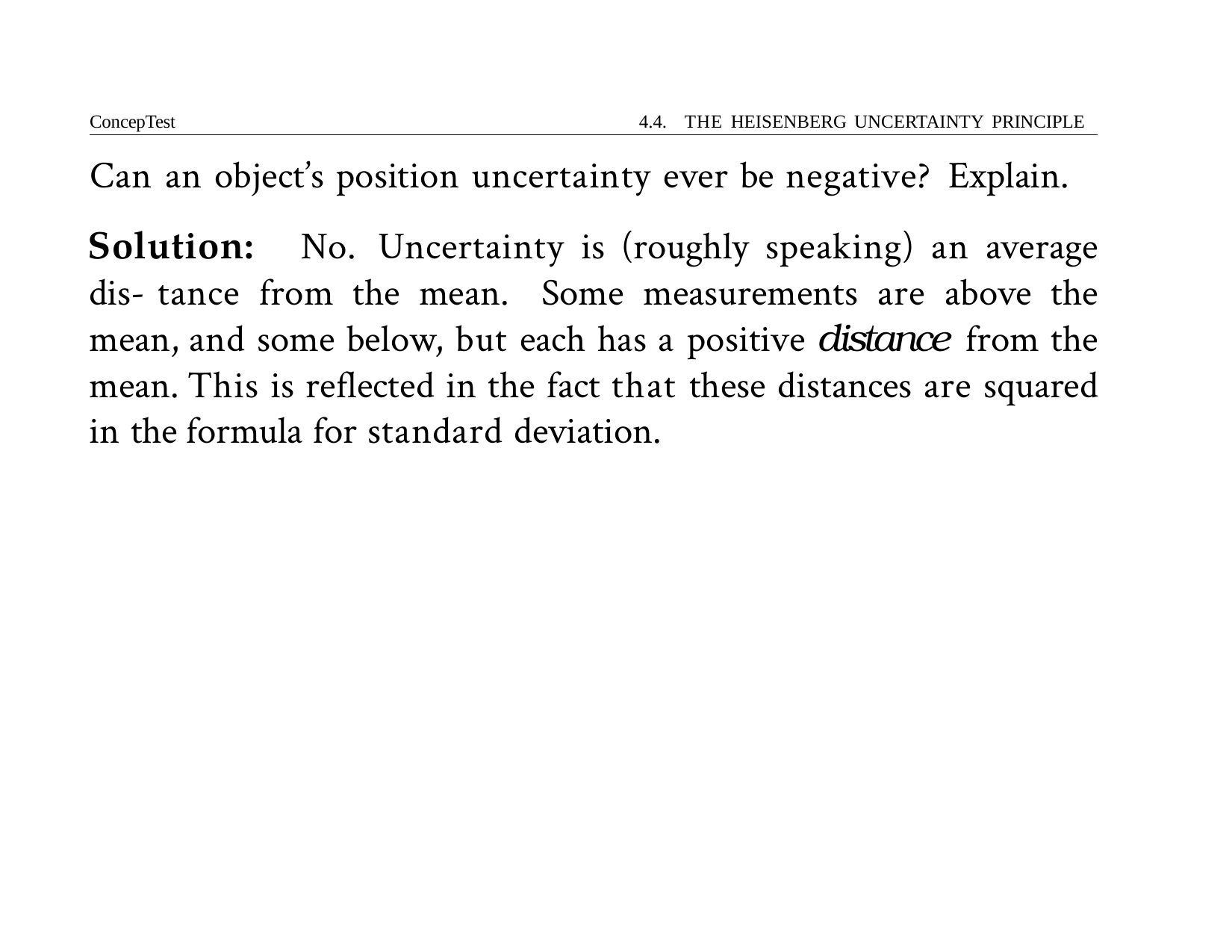

ConcepTest	4.4.  THE HEISENBERG UNCERTAINTY PRINCIPLE

# Can an object’s position uncertainty ever be negative?	Explain.
Solution:  No. Uncertainty is (roughly speaking) an average dis- tance from the mean.  Some measurements are above the mean, and some below, but each has a positive distance from the mean. This is reflected in the fact that these distances are squared in the formula for standard deviation.